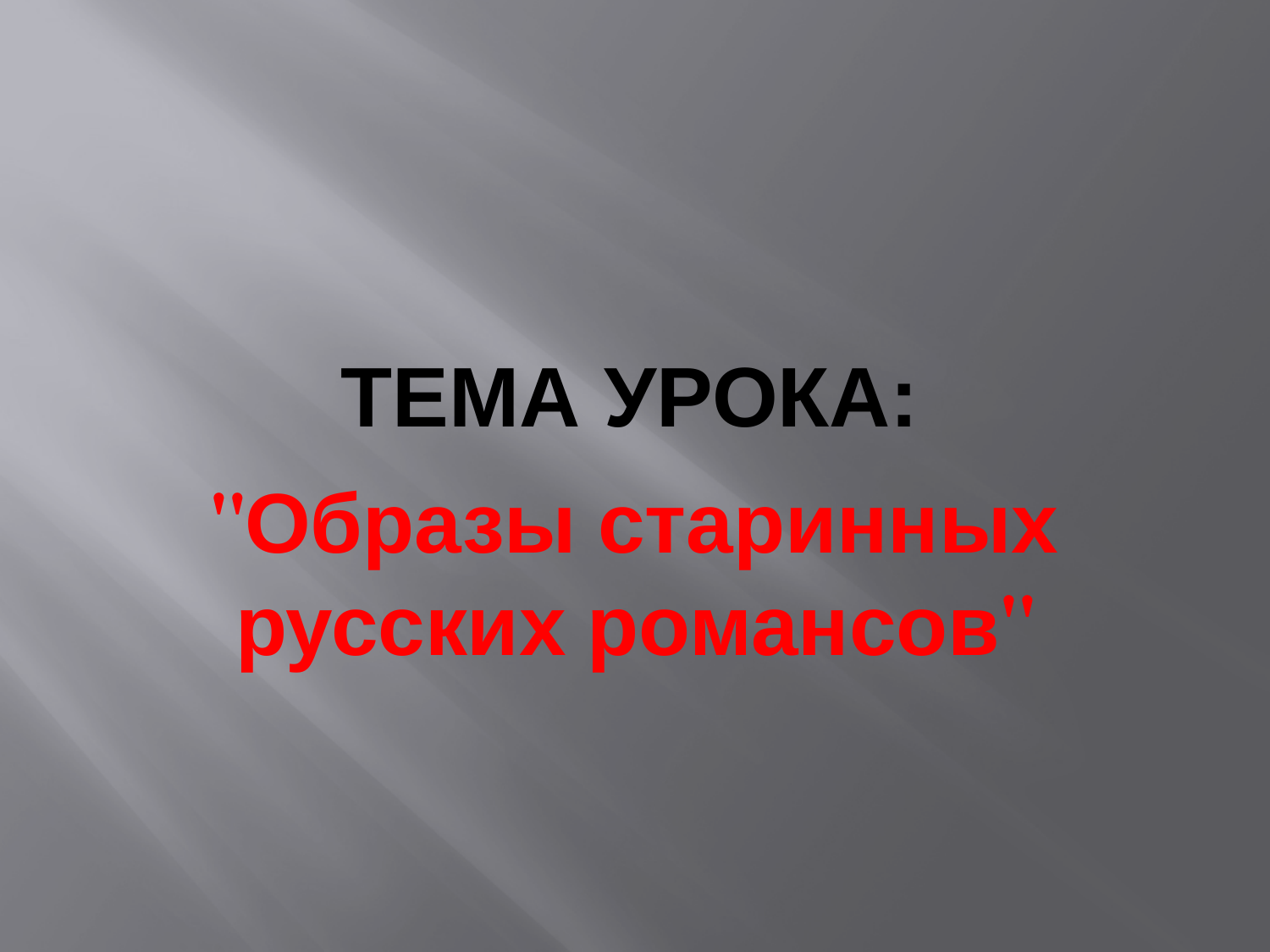

# Тема урока:
"Образы старинных русских романсов"